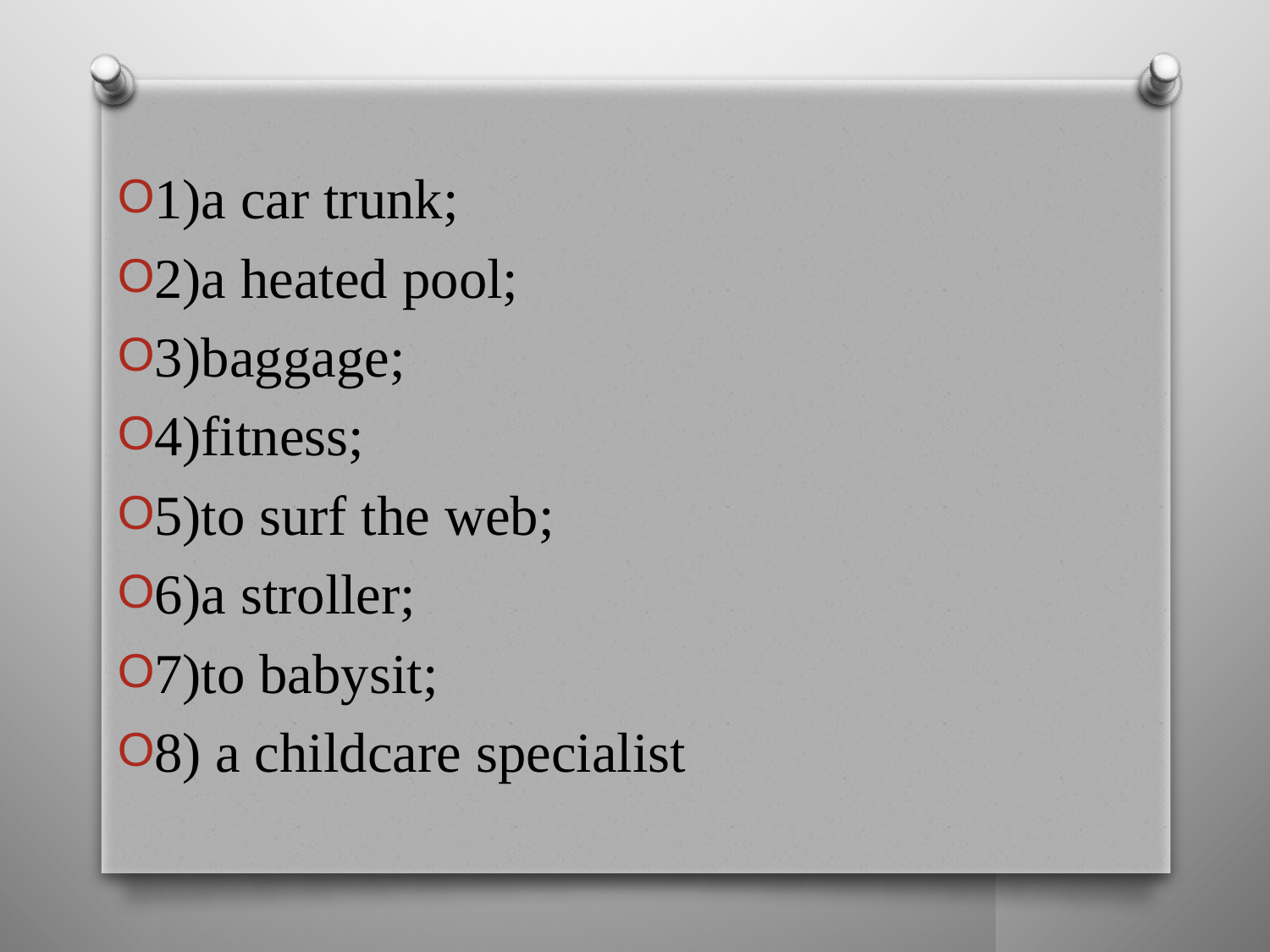

1)a car trunk;
2)a heated pool;
3)baggage;
4)fitness;
5)to surf the web;
6)a stroller;
7)to babysit;
8) a childcare specialist